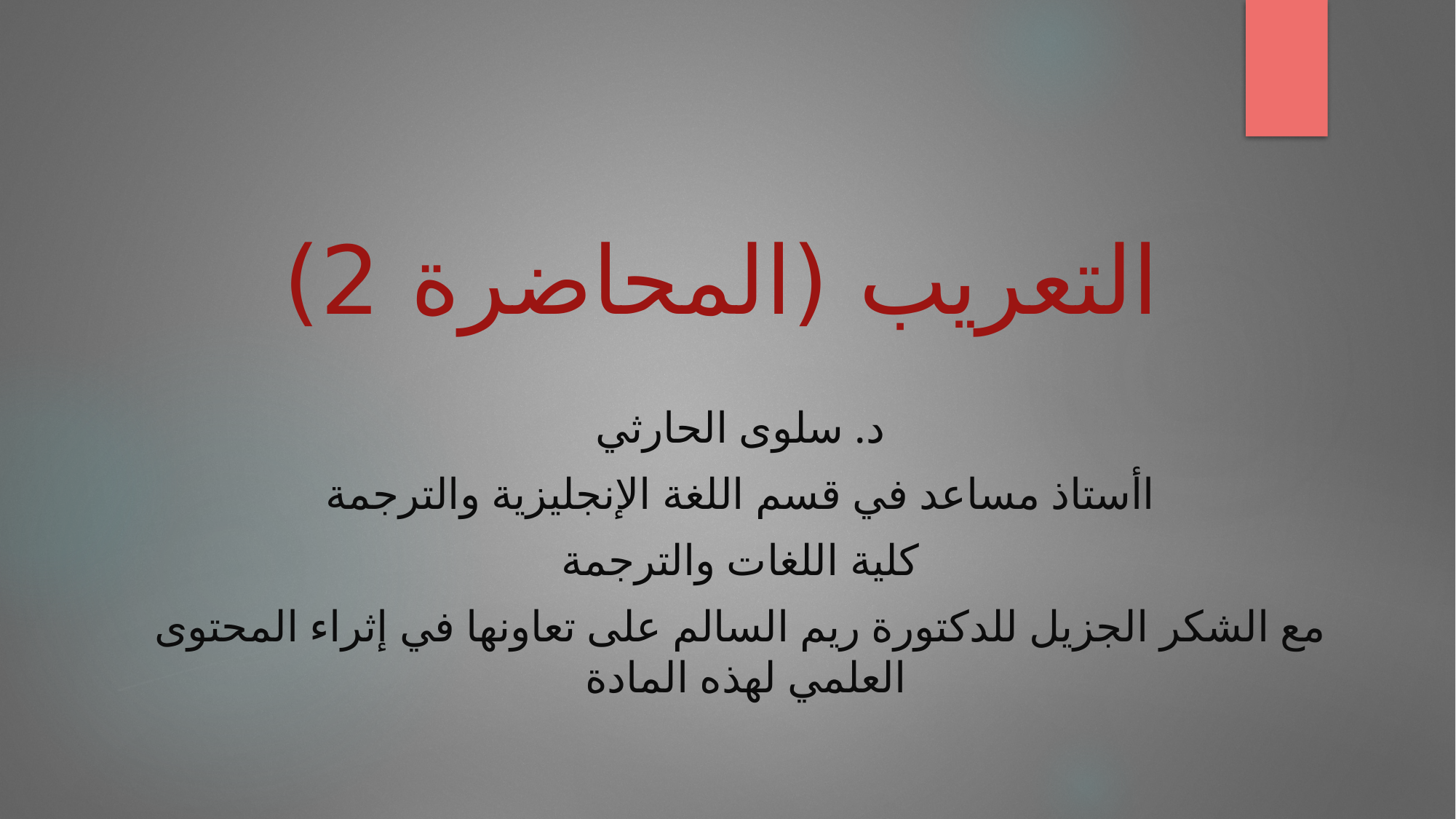

# التعريب (المحاضرة 2)
د. سلوى الحارثي
اأستاذ مساعد في قسم اللغة الإنجليزية والترجمة
كلية اللغات والترجمة
مع الشكر الجزيل للدكتورة ريم السالم على تعاونها في إثراء المحتوى العلمي لهذه المادة